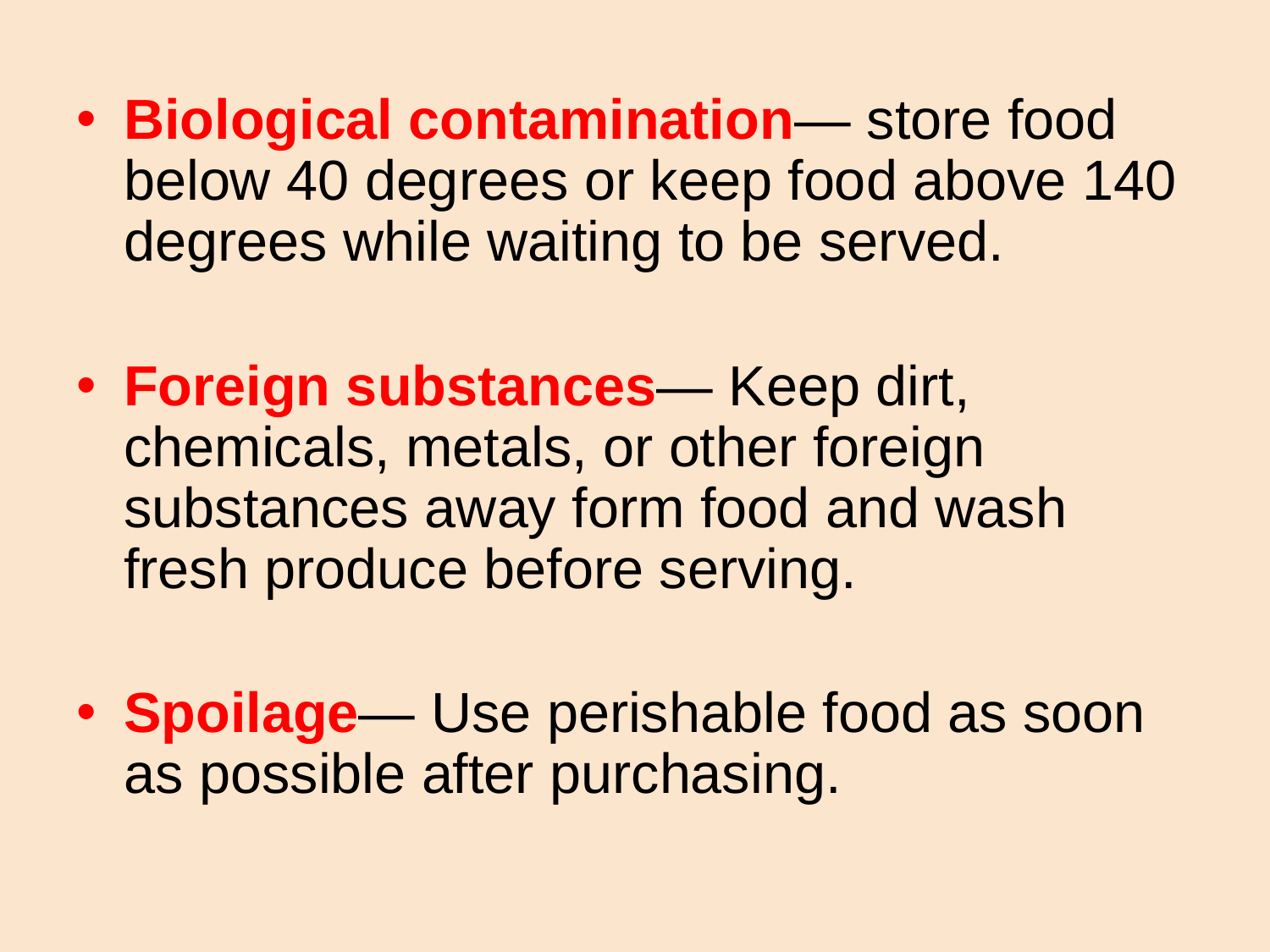

Biological contamination— store food below 40 degrees or keep food above 140 degrees while waiting to be served.

Foreign substances— Keep dirt, chemicals, metals, or other foreign substances away form food and wash fresh produce before serving.

Spoilage— Use perishable food as soon as possible after purchasing.